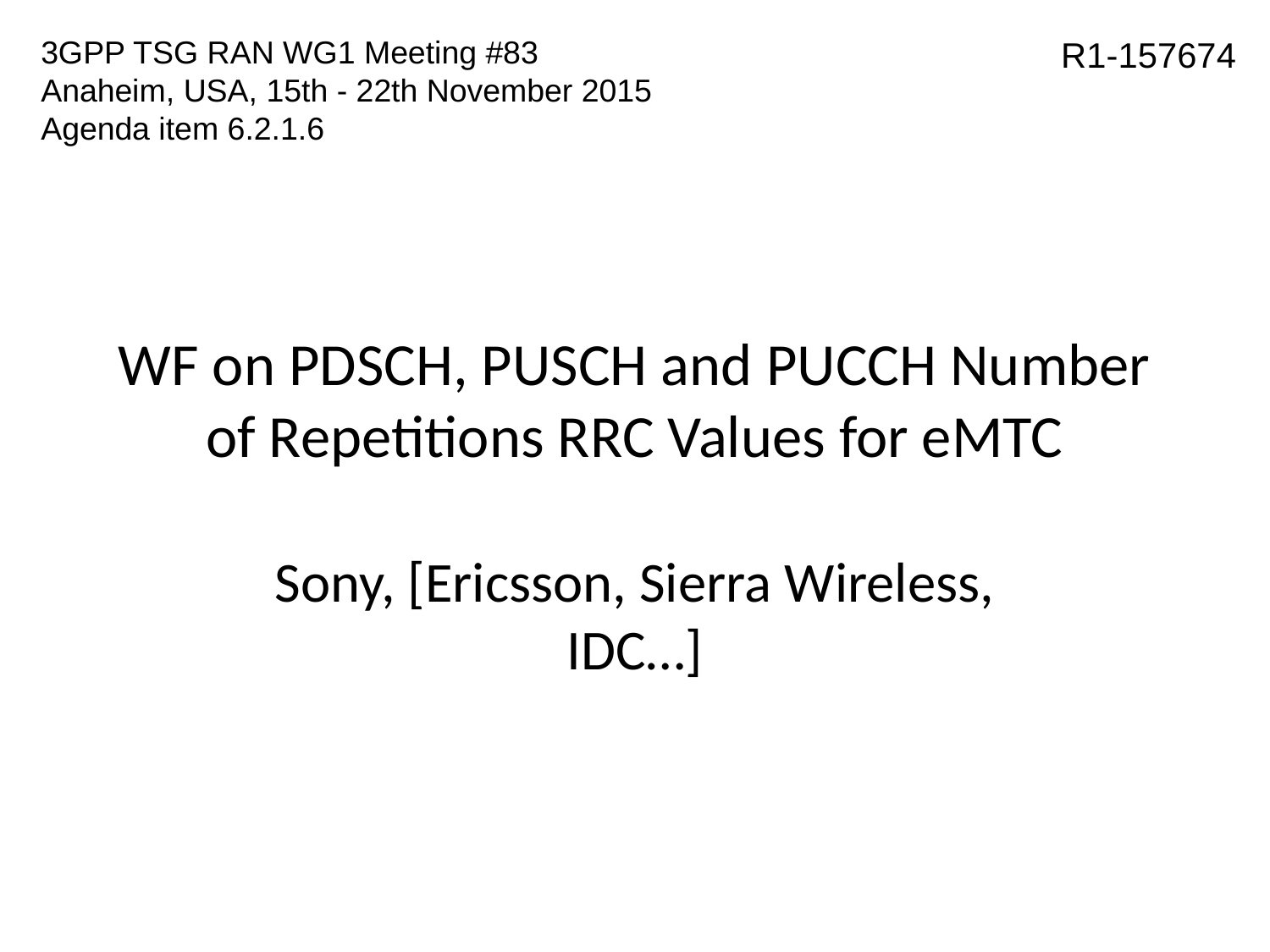

3GPP TSG RAN WG1 Meeting #83
Anaheim, USA, 15th - 22th November 2015
Agenda item 6.2.1.6
R1-157674
# WF on PDSCH, PUSCH and PUCCH Number of Repetitions RRC Values for eMTC
Sony, [Ericsson, Sierra Wireless, IDC…]